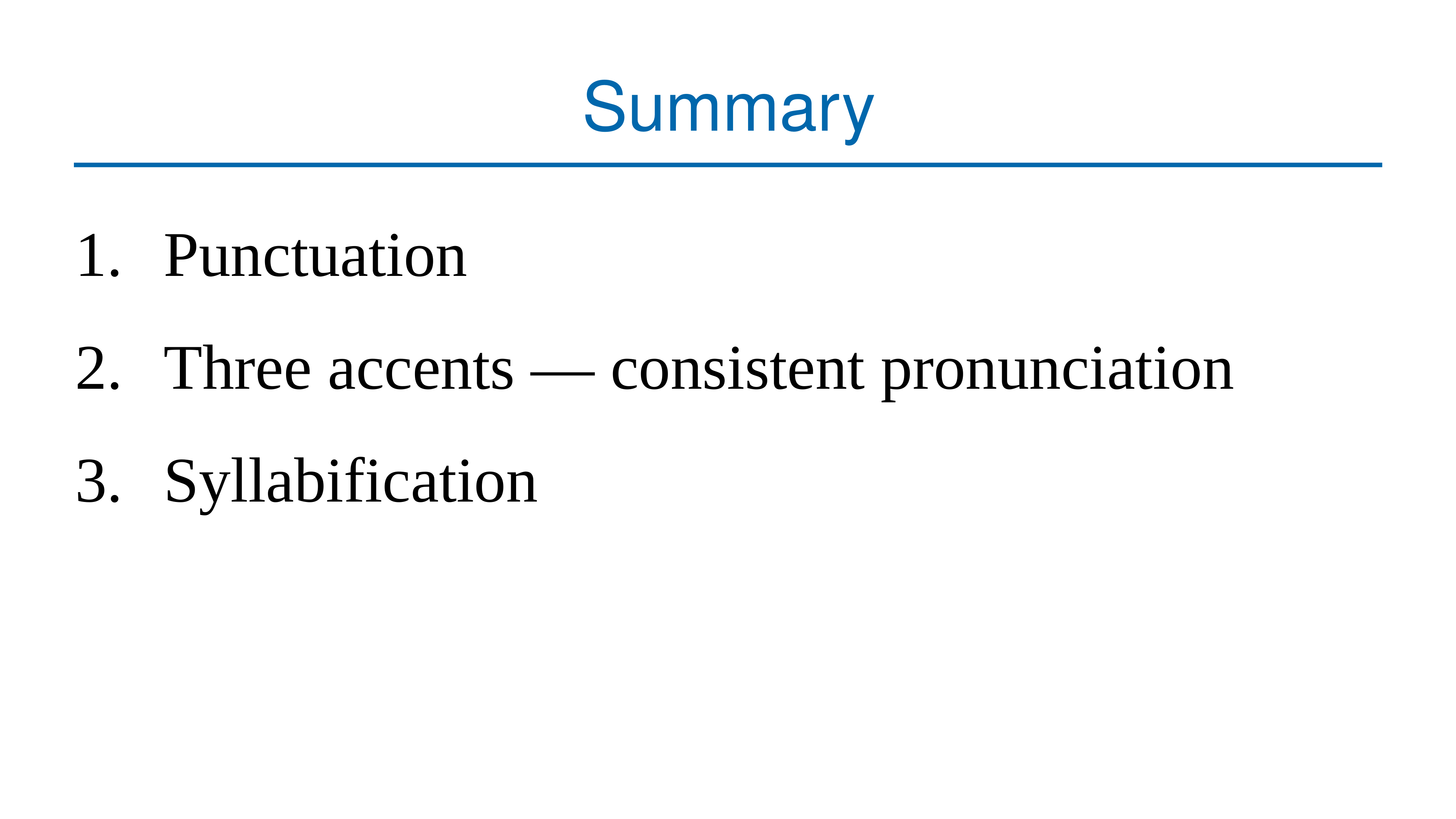

# Summary
Punctuation
Three accents — consistent pronunciation
Syllabification